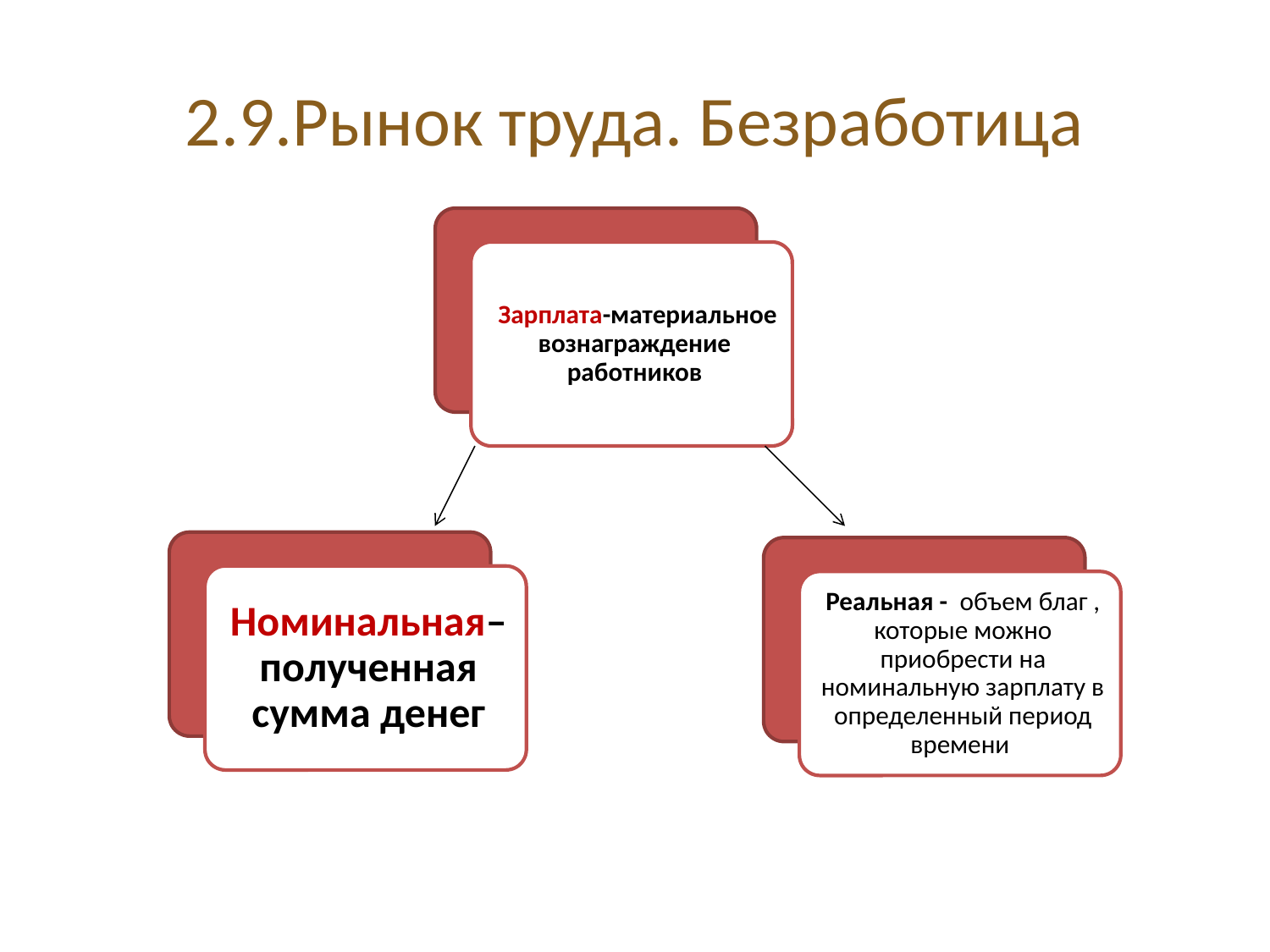

# 2.9.Рынок труда. Безработица
 Зарплата-материальное вознаграждение работников
Номинальная– полученная сумма денег
Реальная -  объем благ , которые можно приобрести на номинальную зарплату в определенный период времени